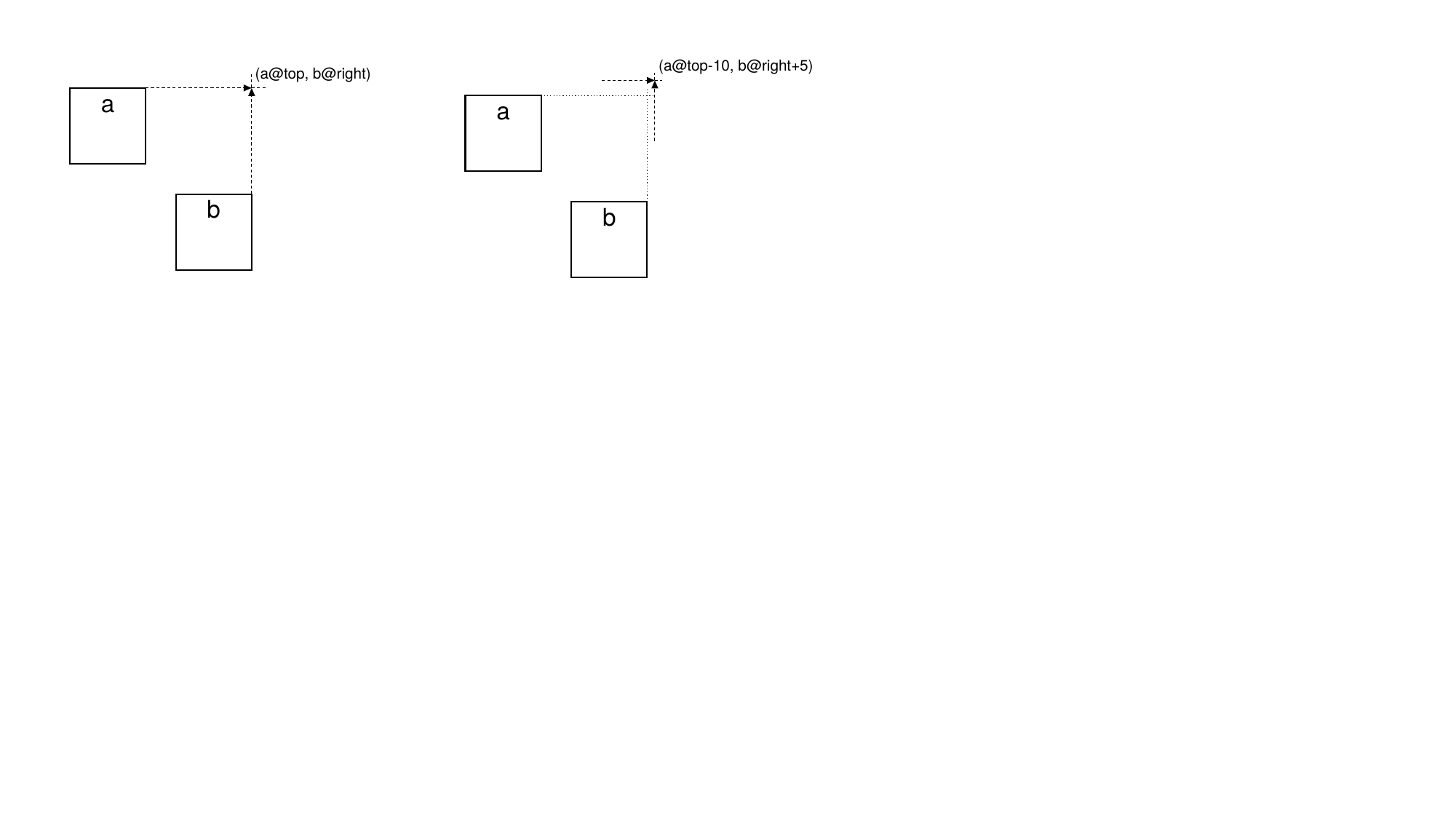

(a@top-10, b@right+5)
(a@top, b@right)

a

a
b
b